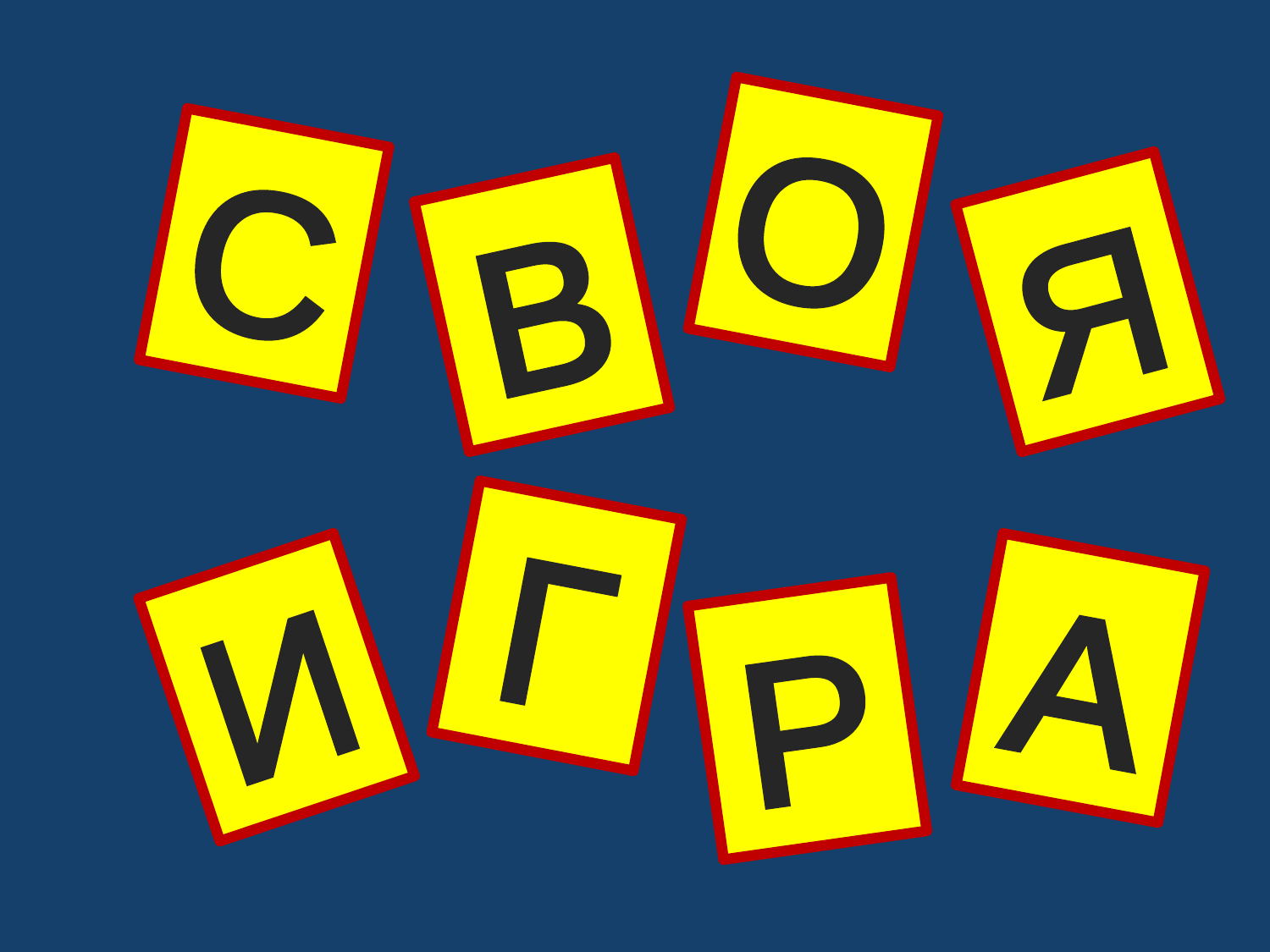

О
С
Я
В
Г
А
И
Р